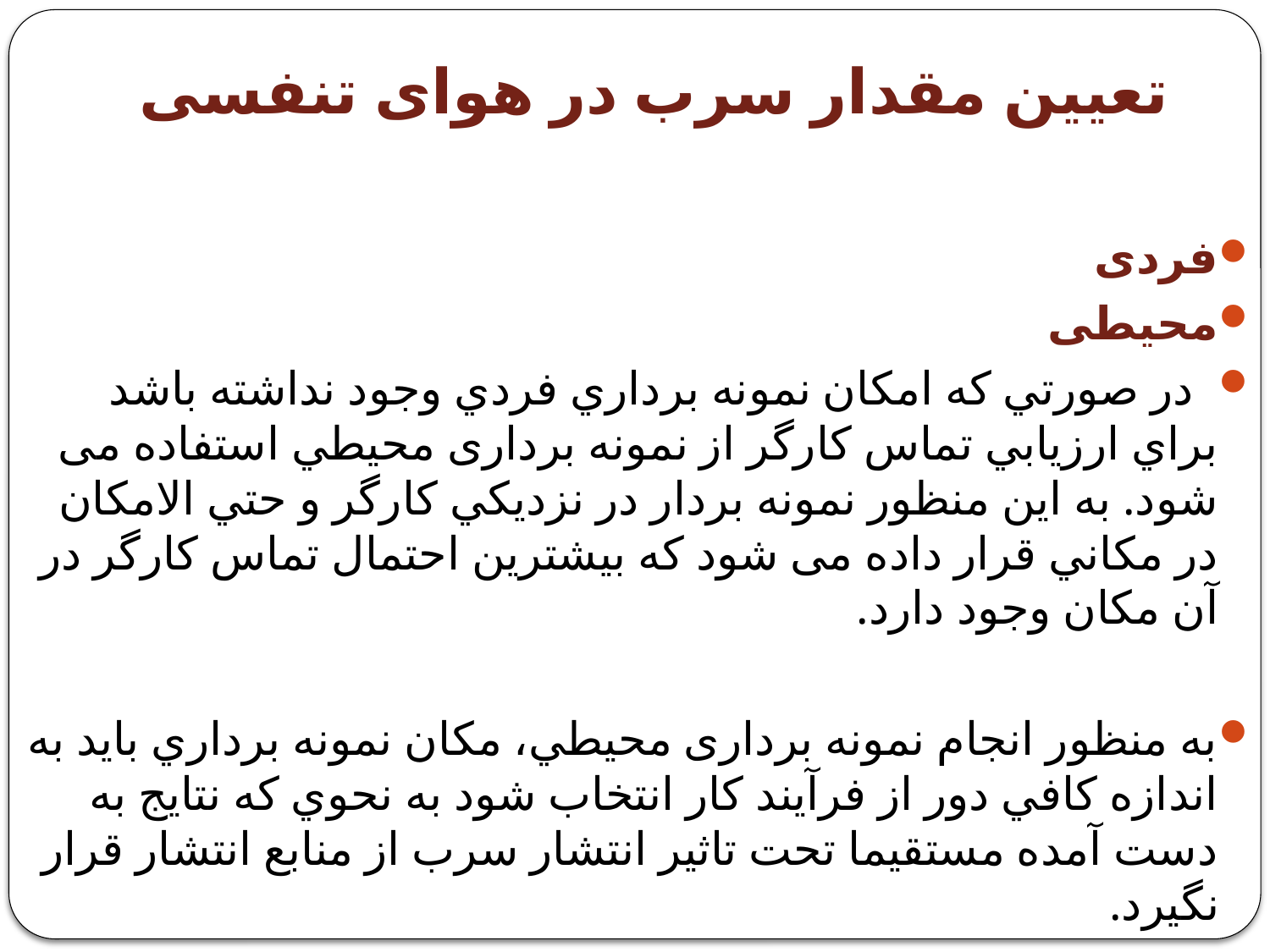

# تعیین مقدار سرب در هوای تنفسی
فردی
محیطی
  در صورتي كه امكان نمونه برداري فردي وجود نداشته باشد براي ارزيابي تماس كارگر از نمونه برداری محيطي استفاده می شود. به اين منظور نمونه بردار در نزديكي كارگر و حتي الامكان در مكاني قرار داده می شود كه بيشترين احتمال تماس كارگر در آن مکان وجود دارد.

به منظور انجام نمونه برداری محيطي، مكان نمونه برداري بايد به اندازه كافي دور از فرآيند كار انتخاب شود به نحوي كه نتايج به دست آمده مستقيما تحت تاثير انتشار سرب از منابع انتشار قرار نگيرد.